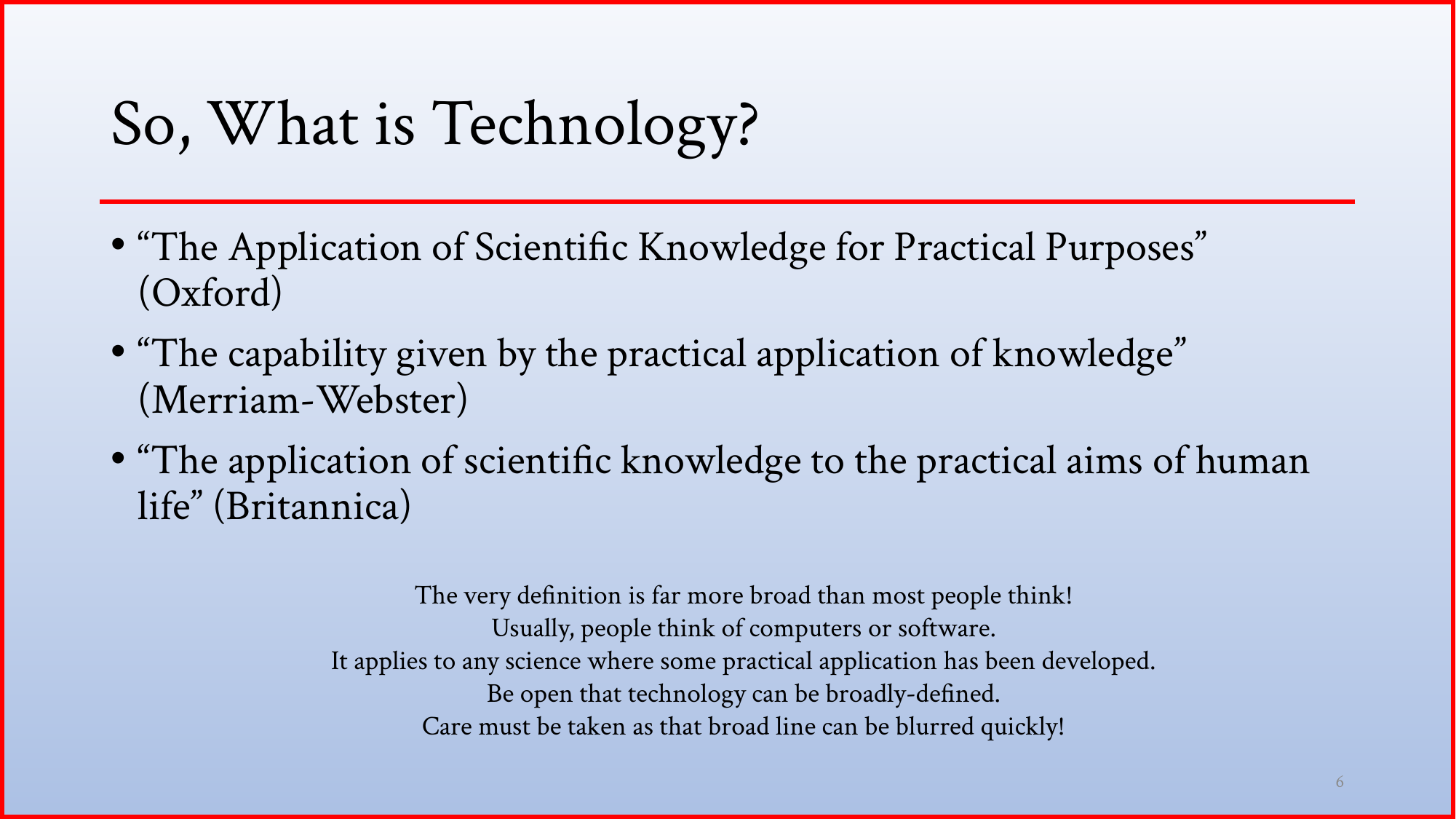

# So, What is Technology?
“The Application of Scientific Knowledge for Practical Purposes” (Oxford)
“The capability given by the practical application of knowledge” (Merriam-Webster)
“The application of scientific knowledge to the practical aims of human life” (Britannica)
The very definition is far more broad than most people think!
Usually, people think of computers or software.
It applies to any science where some practical application has been developed.
Be open that technology can be broadly-defined.
Care must be taken as that broad line can be blurred quickly!
6